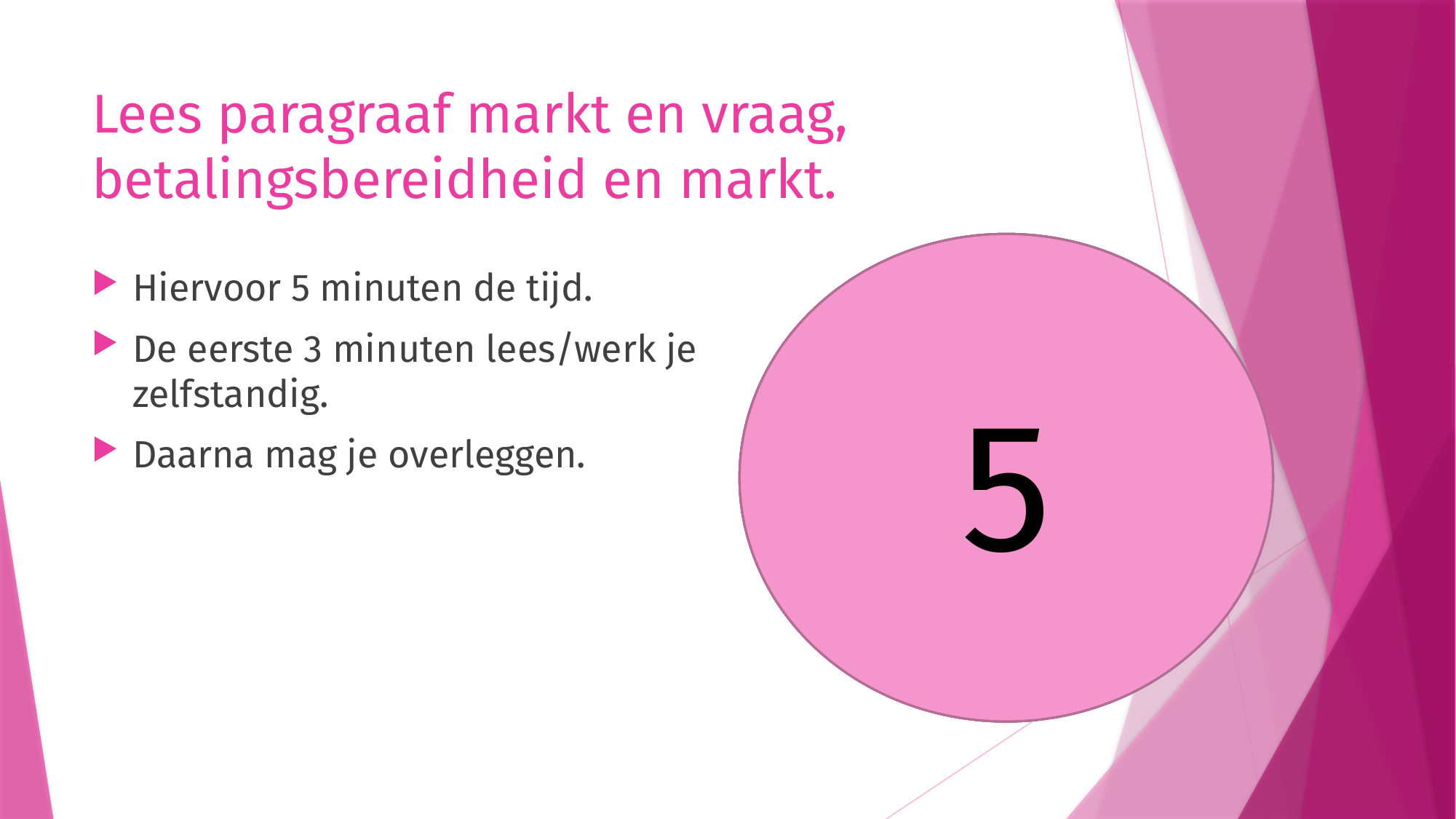

# Lees paragraaf markt en vraag, betalingsbereidheid en markt.
5
4
3
1
2
Hiervoor 5 minuten de tijd.
De eerste 3 minuten lees/werk je zelfstandig.
Daarna mag je overleggen.